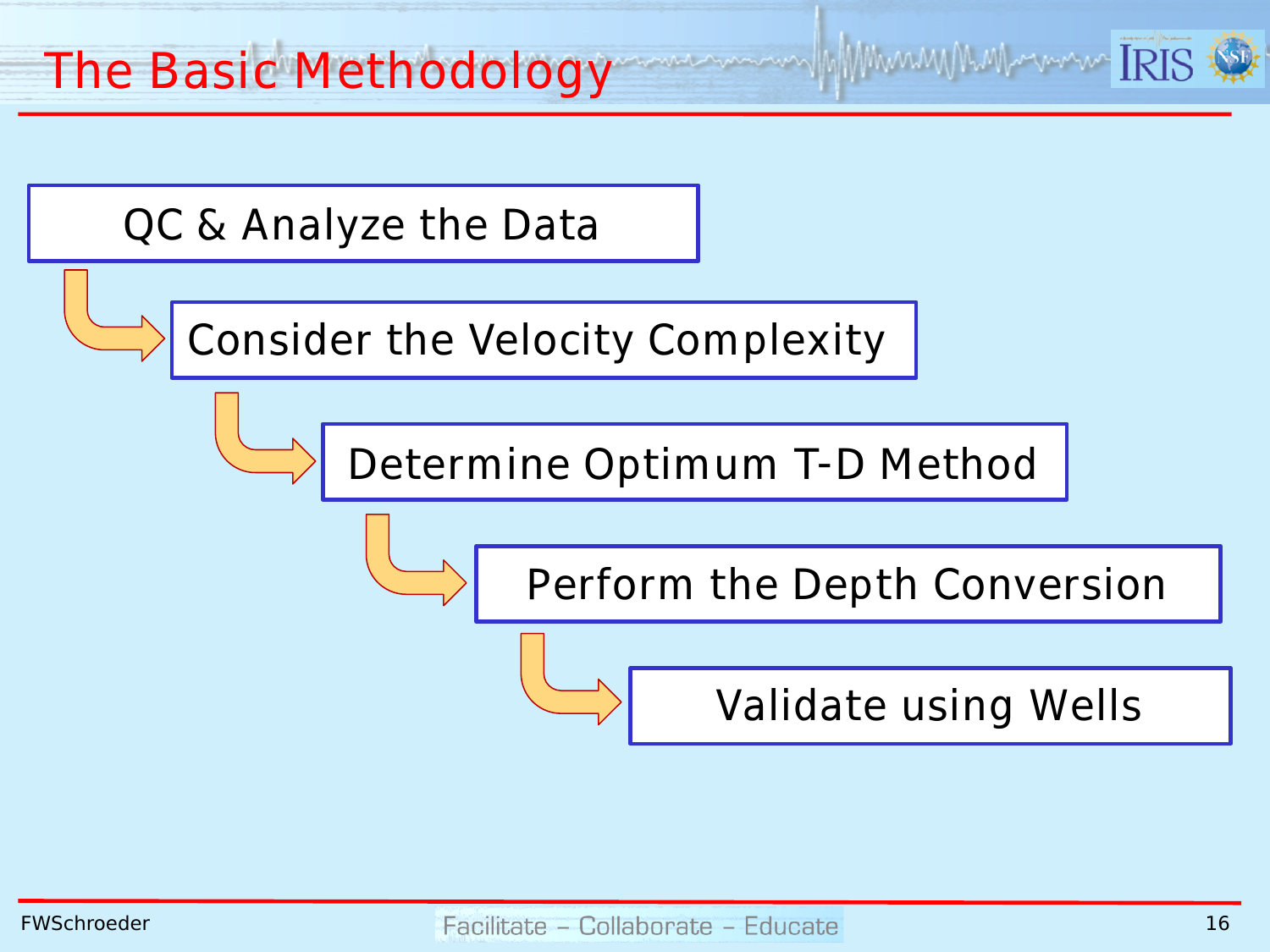

# The Basic Methodology

QC & Analyze the Data

Consider the Velocity Complexity

Determine Optimum T-D Method

Perform the Depth Conversion

Validate using Wells